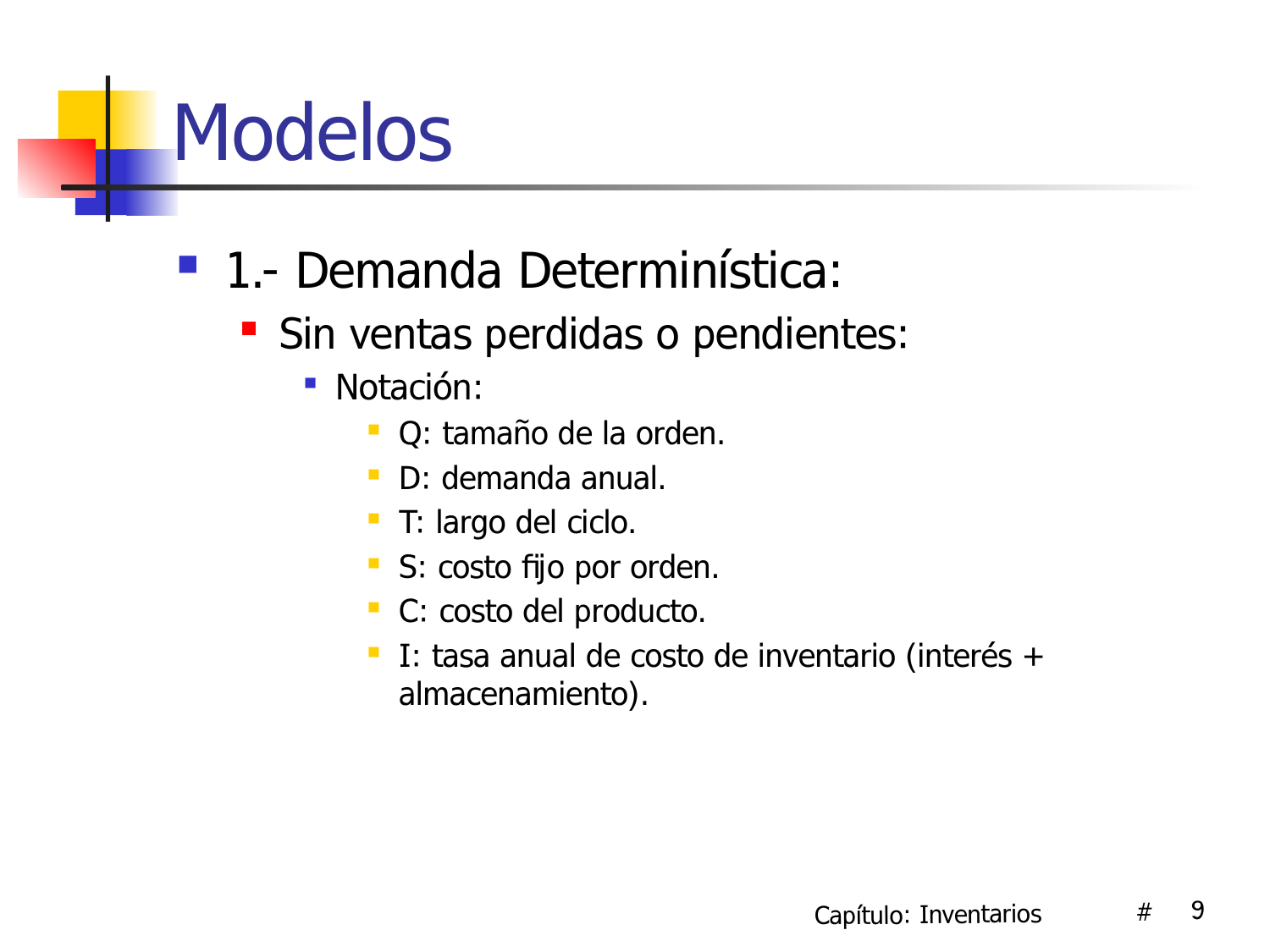

# Modelos
1.- Demanda Determinística:
Sin ventas perdidas o pendientes:
Notación:
Q: tamaño de la orden.
D: demanda anual.
T: largo del ciclo.
S: costo fijo por orden.
C: costo del producto.
I: tasa anual de costo de inventario (interés + almacenamiento).

9
Capítulo: Inventarios            #